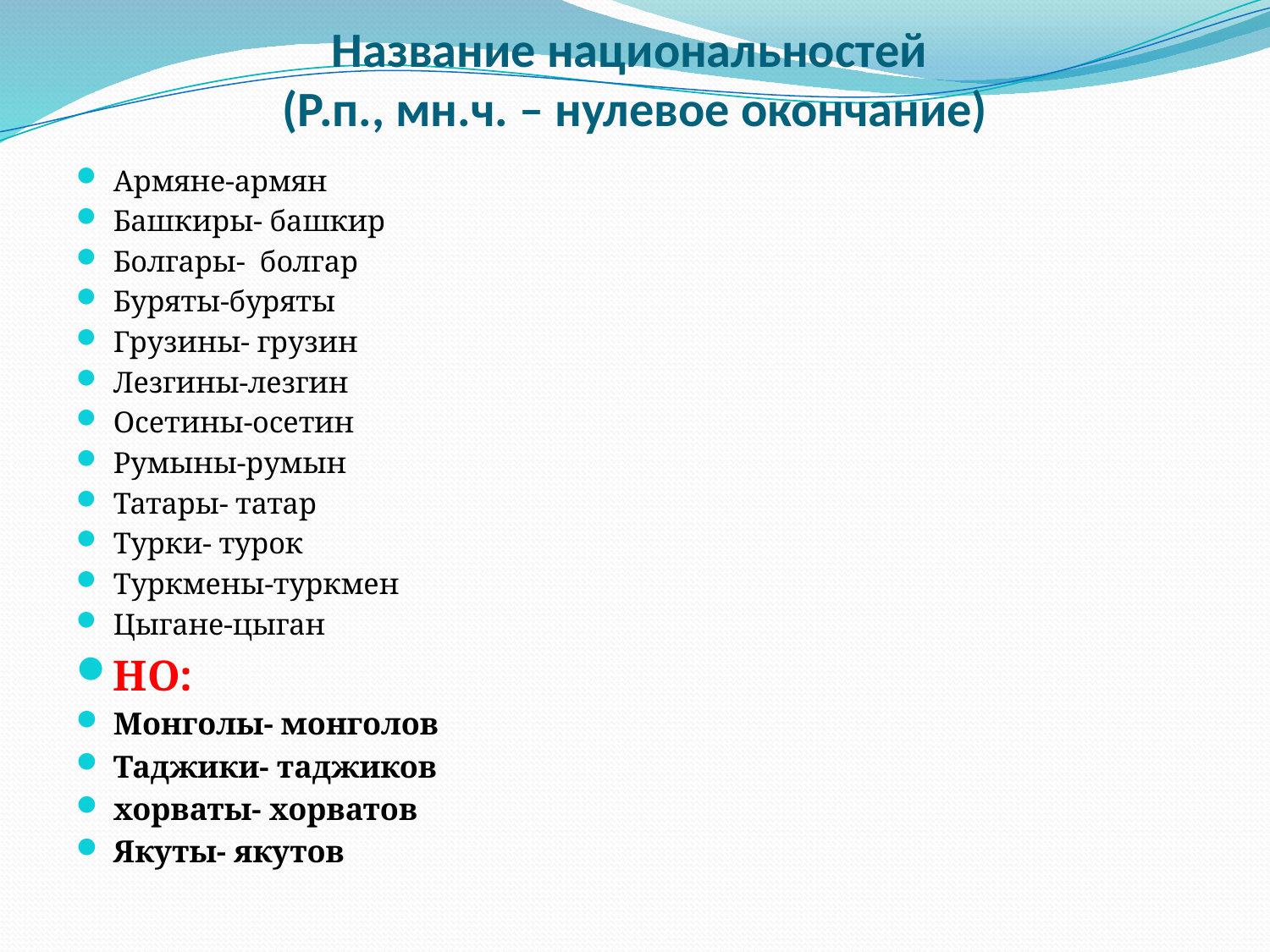

# Название национальностей (Р.п., мн.ч. – нулевое окончание)
Армяне-армян
Башкиры- башкир
Болгары-  болгар
Буряты-буряты
Грузины- грузин
Лезгины-лезгин
Осетины-осетин
Румыны-румын
Татары- татар
Турки- турок
Туркмены-туркмен
Цыгане-цыган
НО:
Монголы- монголов
Таджики- таджиков
хорваты- хорватов
Якуты- якутов